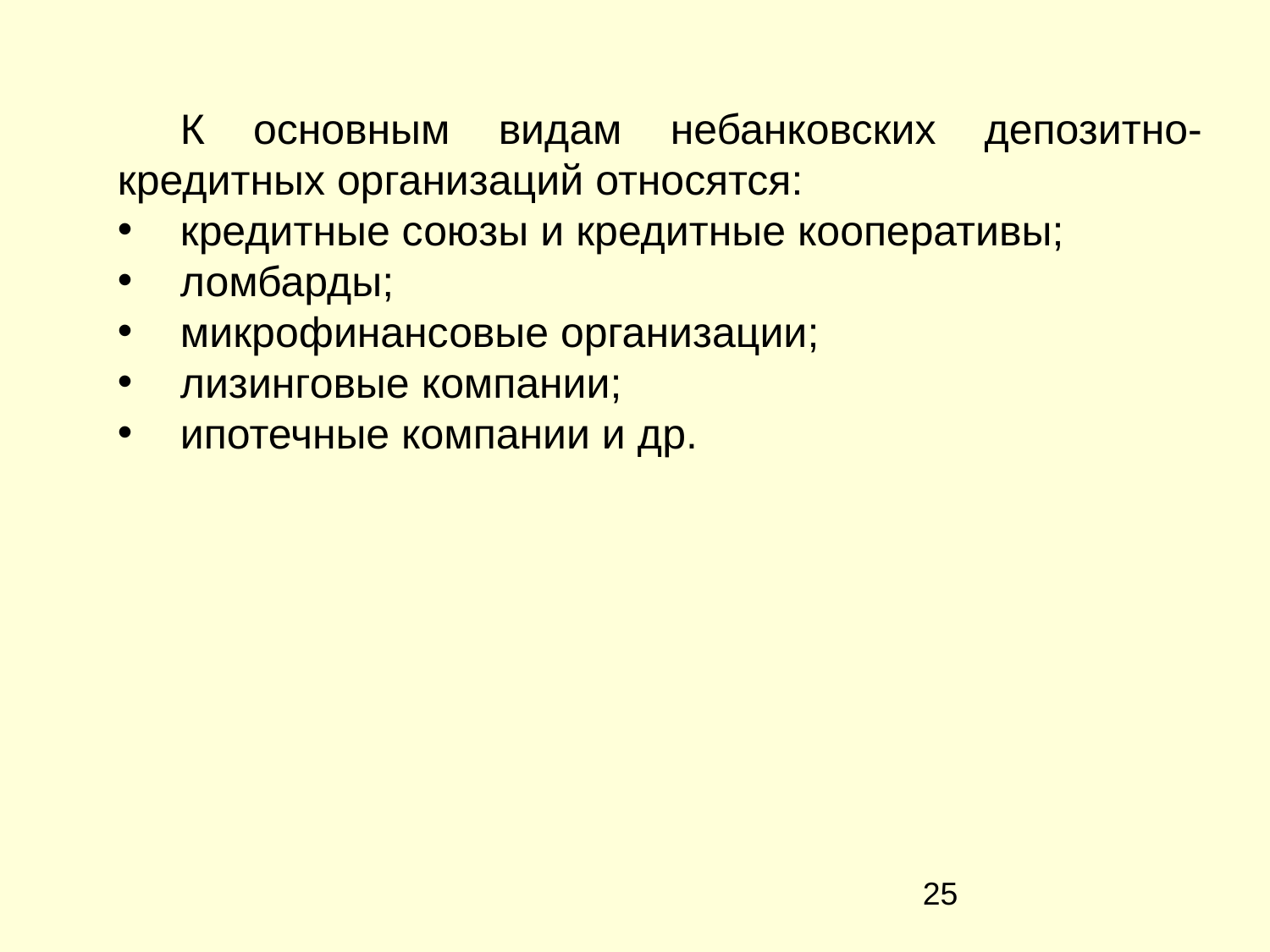

К основным видам небанковских депозитно-кредитных организаций относятся:
кредитные союзы и кредитные кооперативы;
ломбарды;
микрофинансовые организации;
лизинговые компании;
ипотечные компании и др.
25